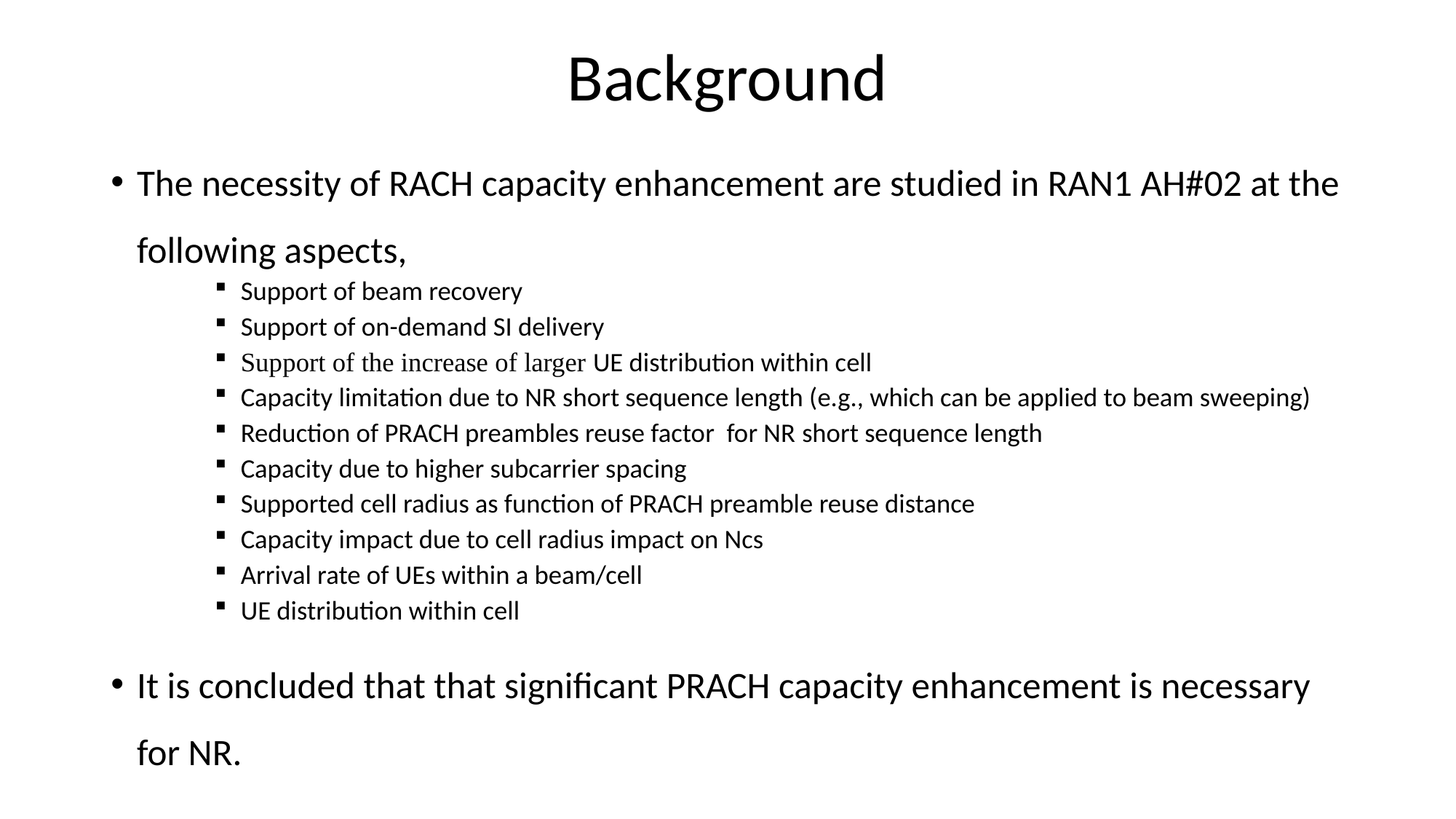

# Background
The necessity of RACH capacity enhancement are studied in RAN1 AH#02 at the following aspects,
Support of beam recovery
Support of on-demand SI delivery
Support of the increase of larger UE distribution within cell
Capacity limitation due to NR short sequence length (e.g., which can be applied to beam sweeping)
Reduction of PRACH preambles reuse factor  for NR short sequence length
Capacity due to higher subcarrier spacing
Supported cell radius as function of PRACH preamble reuse distance
Capacity impact due to cell radius impact on Ncs
Arrival rate of UEs within a beam/cell
UE distribution within cell
It is concluded that that significant PRACH capacity enhancement is necessary  for NR.